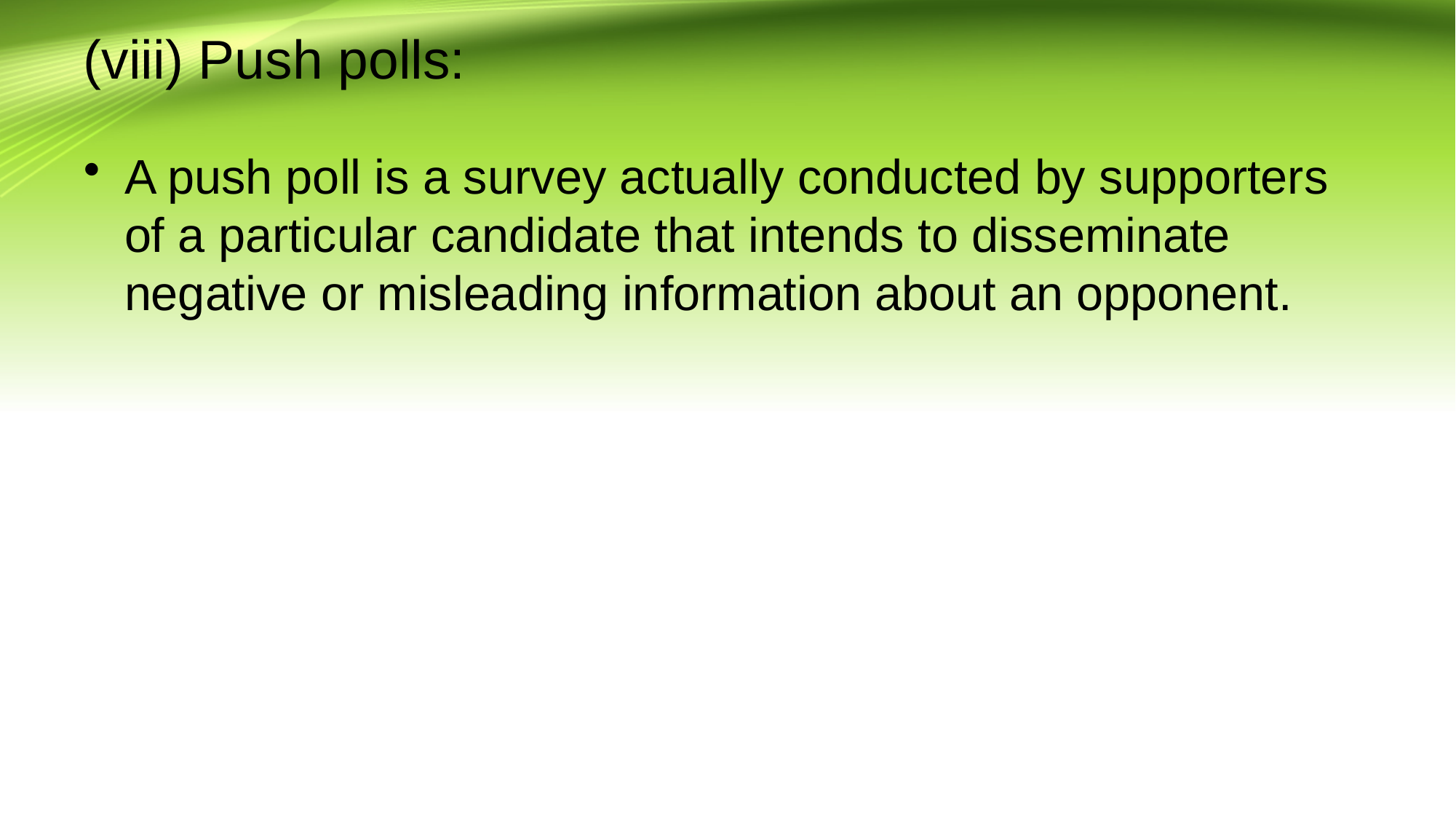

# (viii) Push polls:
A push poll is a survey actually conducted by supporters of a particular candidate that intends to disseminate negative or misleading information about an opponent.